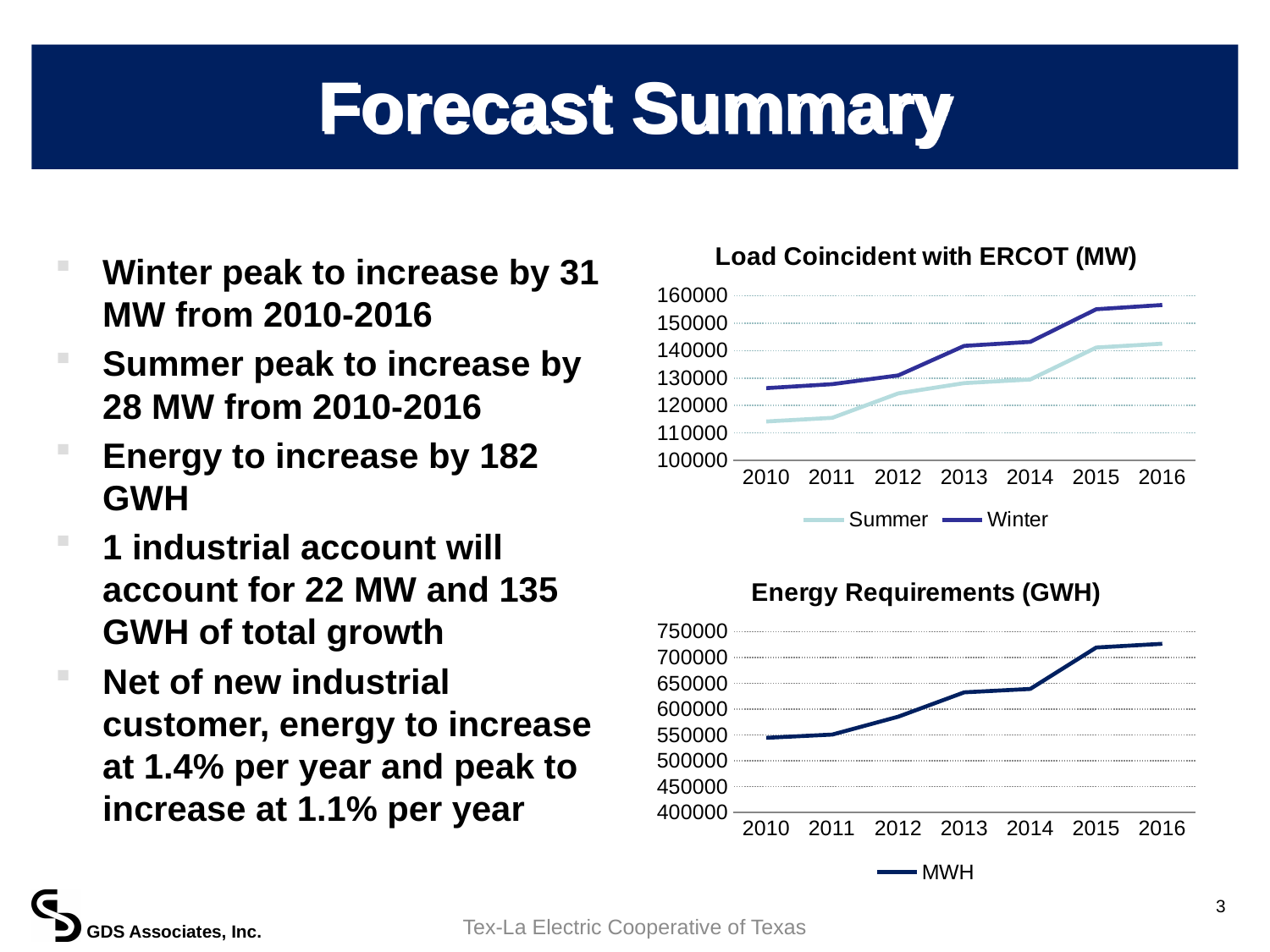

# Forecast Summary

### Chart: Load Coincident with ERCOT (MW)

| Category | Summer | Winter |
|---|---|---|
| 2010 | 114206.35724904863 | 126322.35450058963 |
| 2011 | 115527.63663930394 | 127783.80662594008 |
| 2012 | 124423.26466053037 | 130978.40179158855 |
| 2013 | 128155.96260034622 | 141718.63073849882 |
| 2014 | 129469.46584418265 | 143171.14123750367 |
| 2015 | 141121.7177701592 | 155054.3459602165 |
| 2016 | 142517.319877778 | 156587.7327091645 |
Winter peak to increase by 31 MW from 2010-2016
Summer peak to increase by 28 MW from 2010-2016
Energy to increase by 182 GWH
1 industrial account will account for 22 MW and 135 GWH of total growth
Net of new industrial customer, energy to increase at 1.4% per year and peak to increase at 1.1% per year

### Chart: Energy Requirements (GWH)

| Category | MWH |
|---|---|
| 2010 | 544410.4331947843 |
| 2011 | 550709.8416419748 |
| 2012 | 585407.7860740315 |
| 2013 | 632452.7919979993 |
| 2014 | 638935.9624488071 |
| 2015 | 719043.3532864333 |
| 2016 | 726155.2249167669 |
3
Tex-La Electric Cooperative of Texas